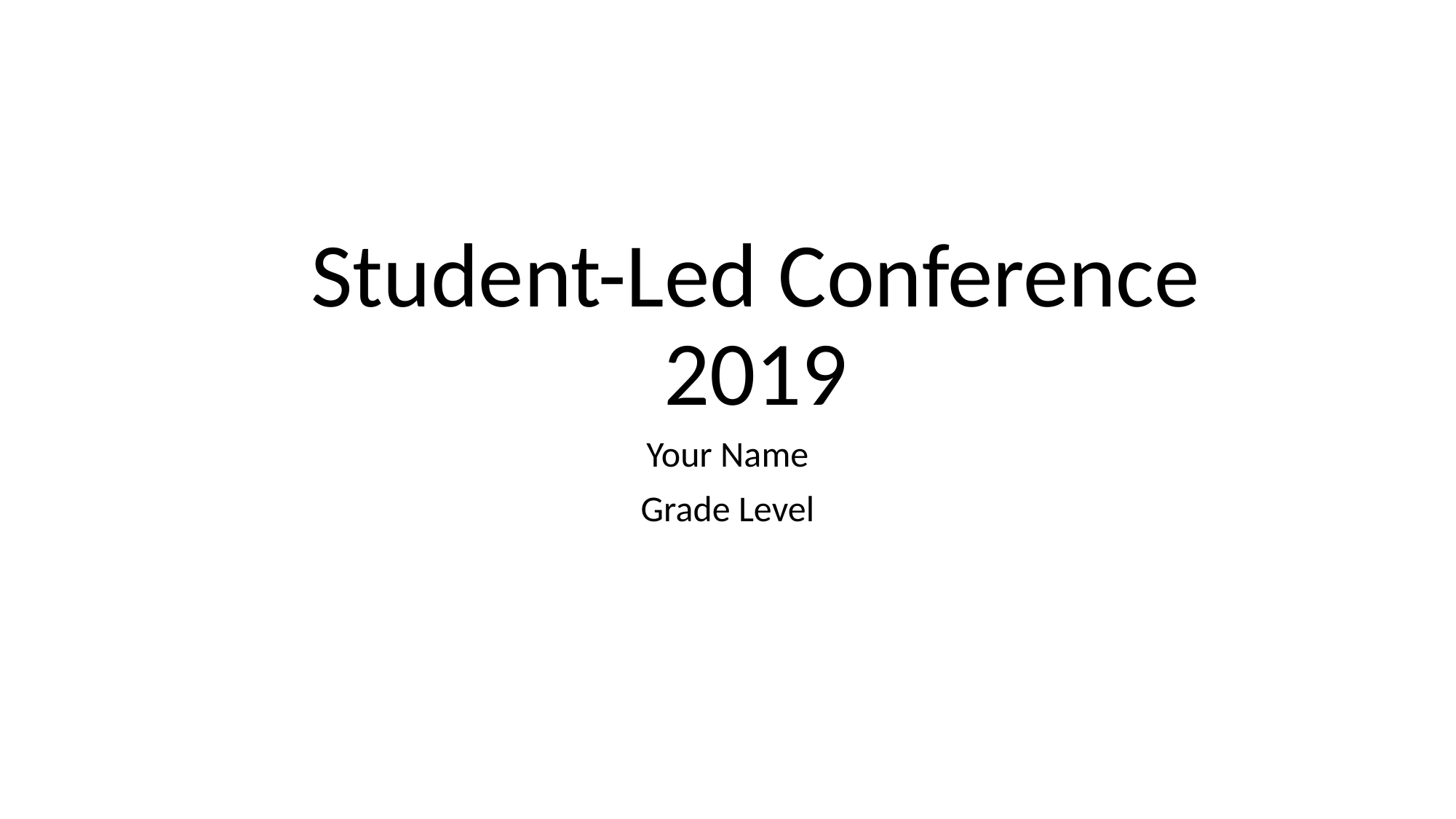

# Student-Led Conference 2019
Your Name
Grade Level